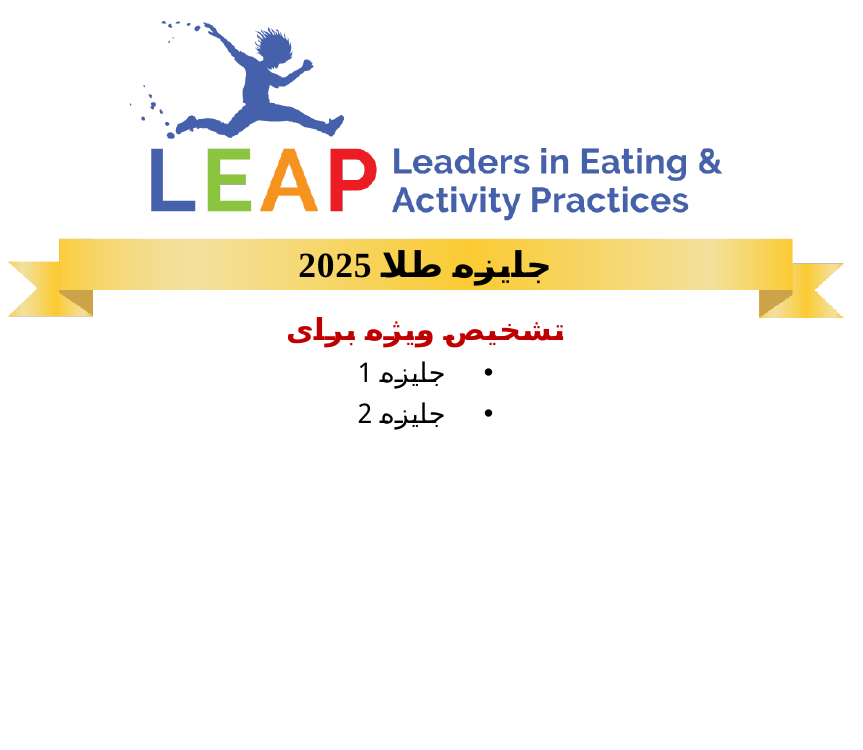

# جایزه طلا 2025
تشخیص ویژه برای
جایزه 1
جایزه 2